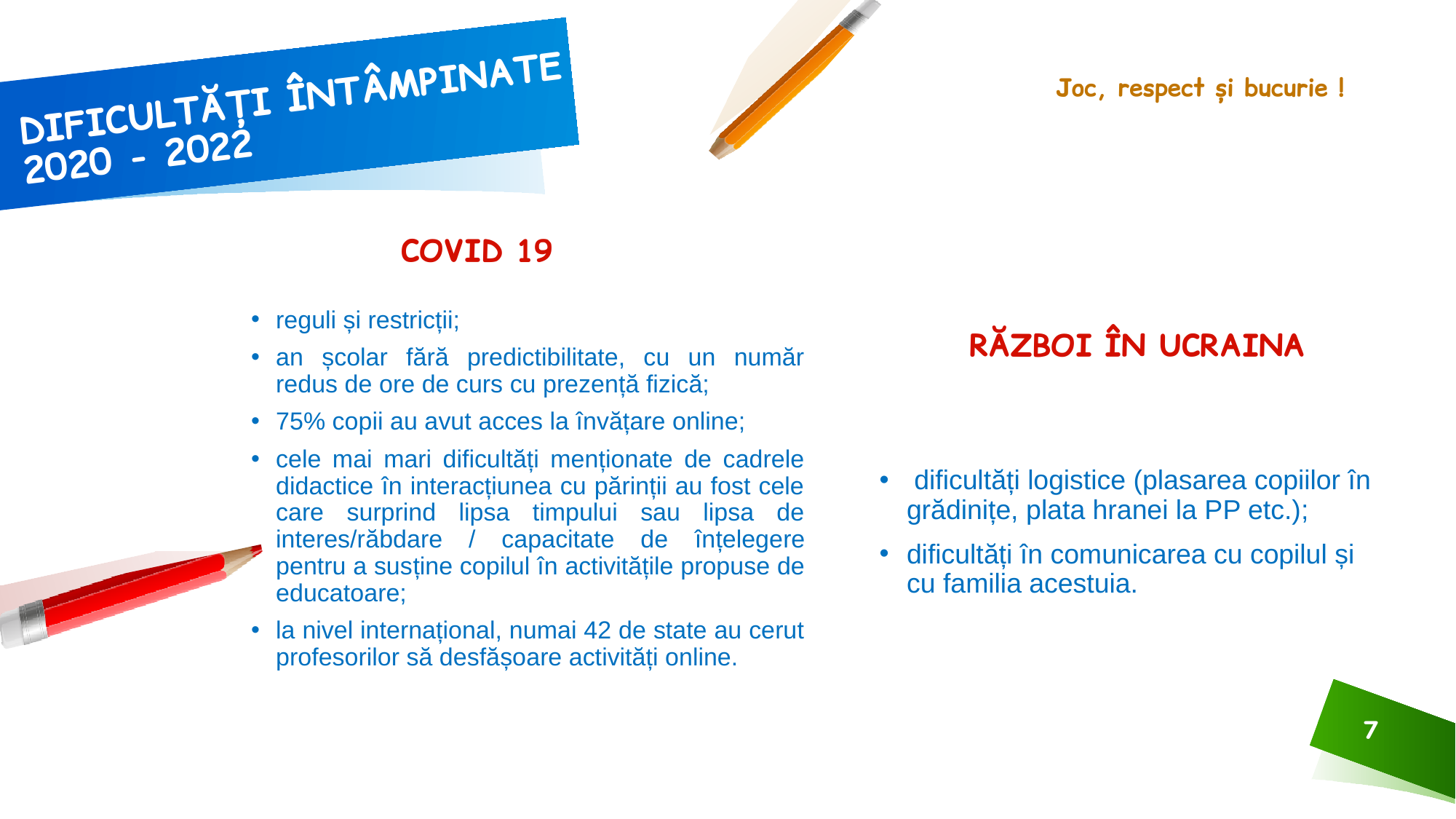

# DIFICULTĂȚI ÎNTÂMPINATE 2020 - 2022
Joc, respect și bucurie !
COVID 19
reguli și restricții;
an școlar fără predictibilitate, cu un număr redus de ore de curs cu prezență fizică;
75% copii au avut acces la învățare online;
cele mai mari dificultăți menționate de cadrele didactice în interacțiunea cu părinții au fost cele care surprind lipsa timpului sau lipsa de interes/răbdare / capacitate de înțelegere pentru a susține copilul în activitățile propuse de educatoare;
la nivel internațional, numai 42 de state au cerut profesorilor să desfășoare activități online.

RĂZBOI ÎN UCRAINA
 dificultăți logistice (plasarea copiilor în grădinițe, plata hranei la PP etc.);
dificultăți în comunicarea cu copilul și cu familia acestuia.

7